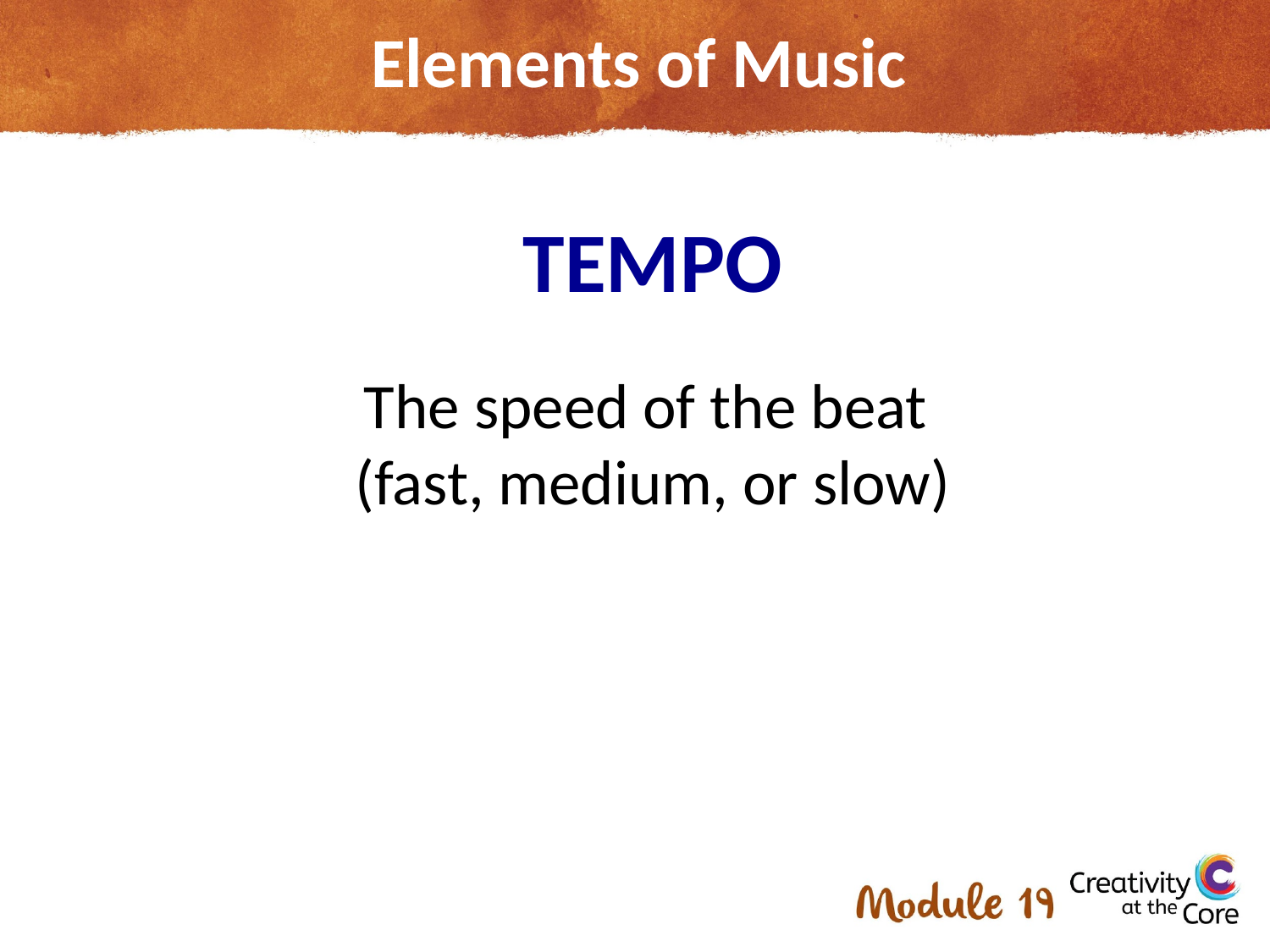

# Elements of Music
TEMPO

The speed of the beat
(fast, medium, or slow)